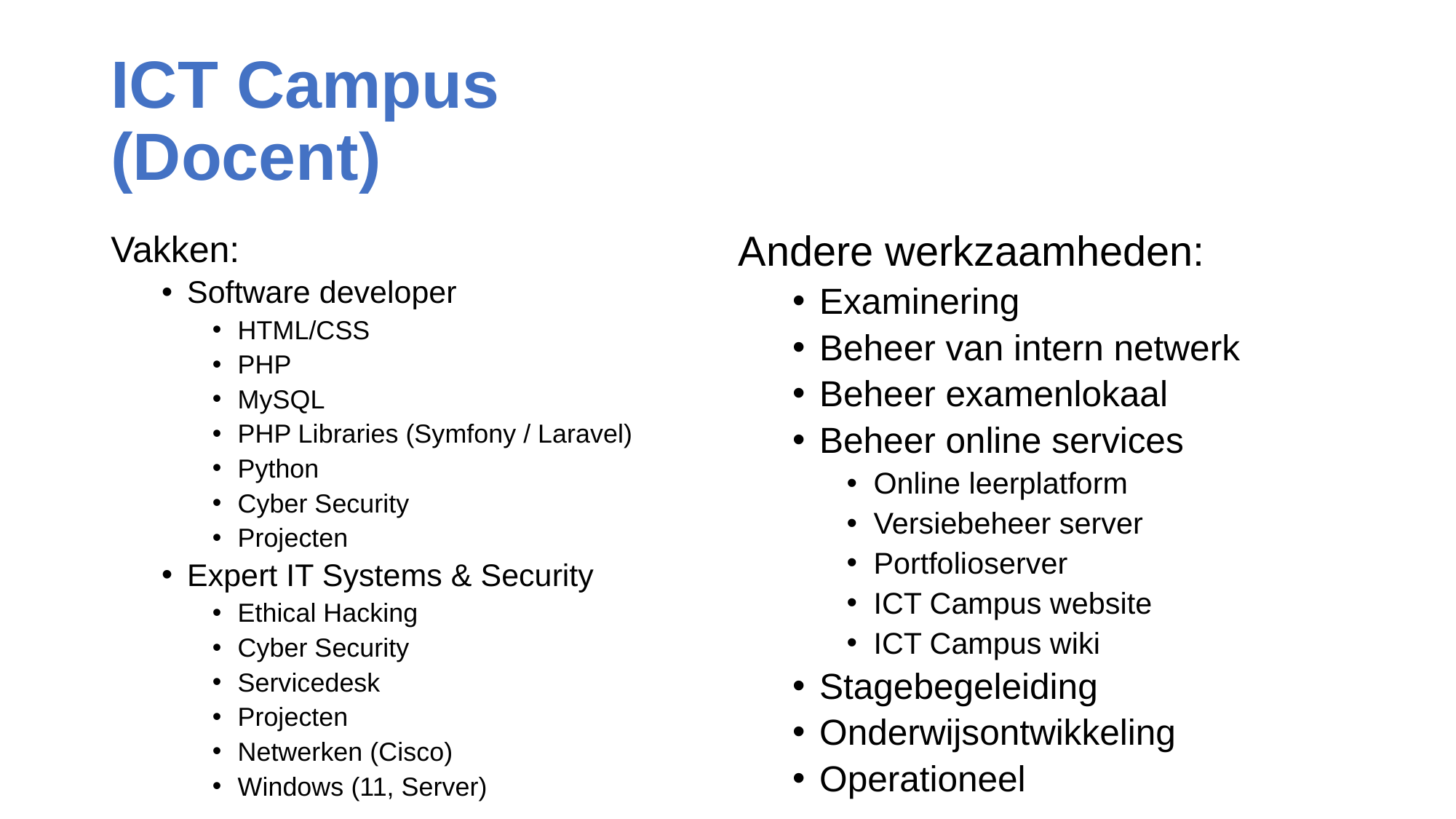

# ICT Campus (Docent)
Andere werkzaamheden:
Examinering
Beheer van intern netwerk
Beheer examenlokaal
Beheer online services
Online leerplatform
Versiebeheer server
Portfolioserver
ICT Campus website
ICT Campus wiki
Stagebegeleiding
Onderwijsontwikkeling
Operationeel
Vakken:
Software developer
HTML/CSS
PHP
MySQL
PHP Libraries (Symfony / Laravel)
Python
Cyber Security
Projecten
Expert IT Systems & Security
Ethical Hacking
Cyber Security
Servicedesk
Projecten
Netwerken (Cisco)
Windows (11, Server)